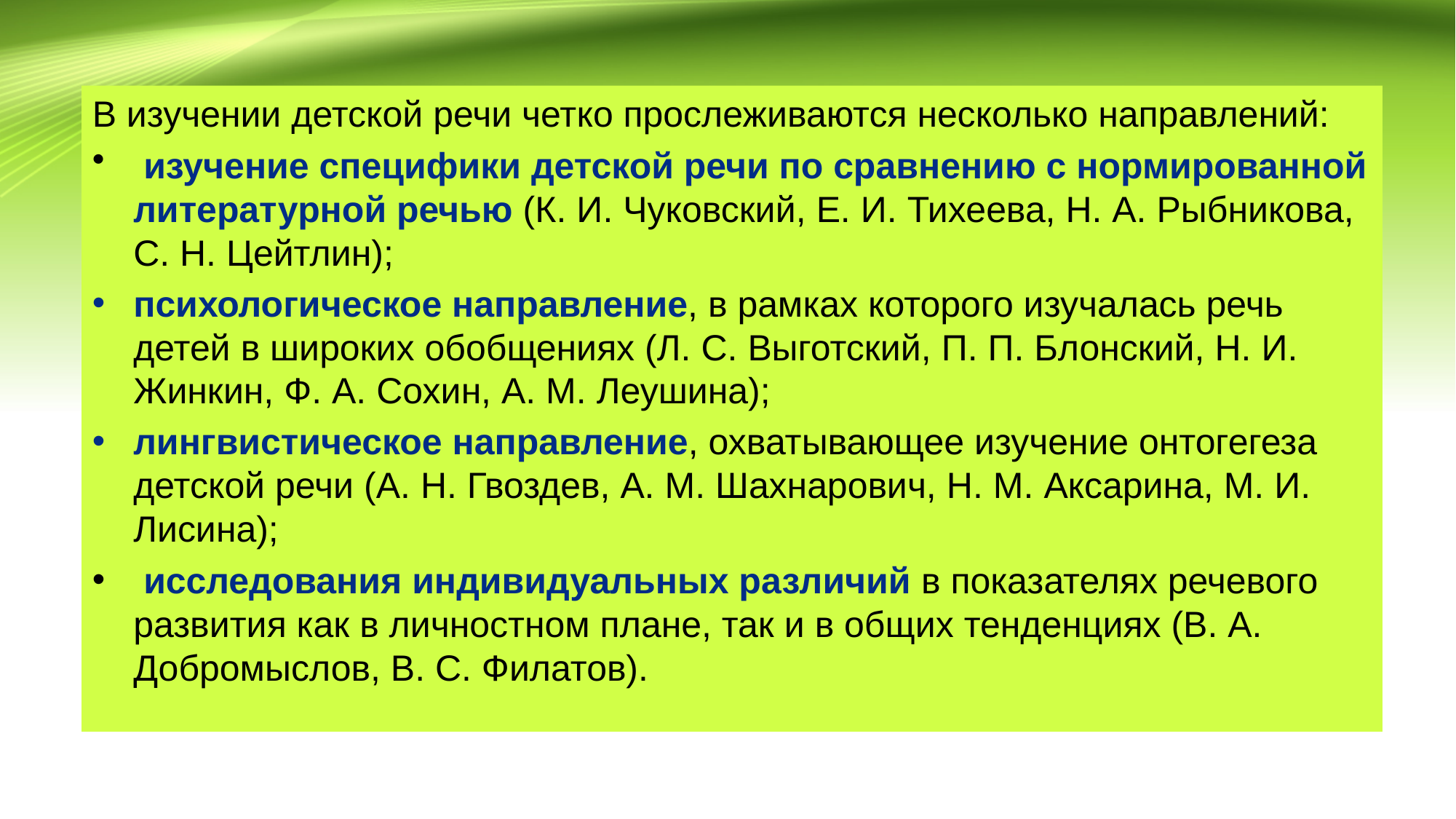

В изучении детской речи четко прослеживаются несколько направлений:
 изучение специфики детской речи по сравнению с нормированной литературной речью (К. И. Чуковский, Е. И. Тихеева, Н. А. Рыбникова, С. Н. Цейтлин);
психологическое направление, в рамках которого изучалась речь детей в широких обобщениях (Л. С. Выготский, П. П. Блонский, Н. И. Жинкин, Ф. А. Сохин, А. М. Леушина);
лингвистическое направление, охватывающее изучение онтогегеза детской речи (А. Н. Гвоздев, А. М. Шахнарович, Н. М. Аксарина, М. И. Лисина);
 исследования индивидуальных различий в показателях речевого развития как в личностном плане, так и в общих тенденциях (В. А. Добромыслов, В. С. Филатов).